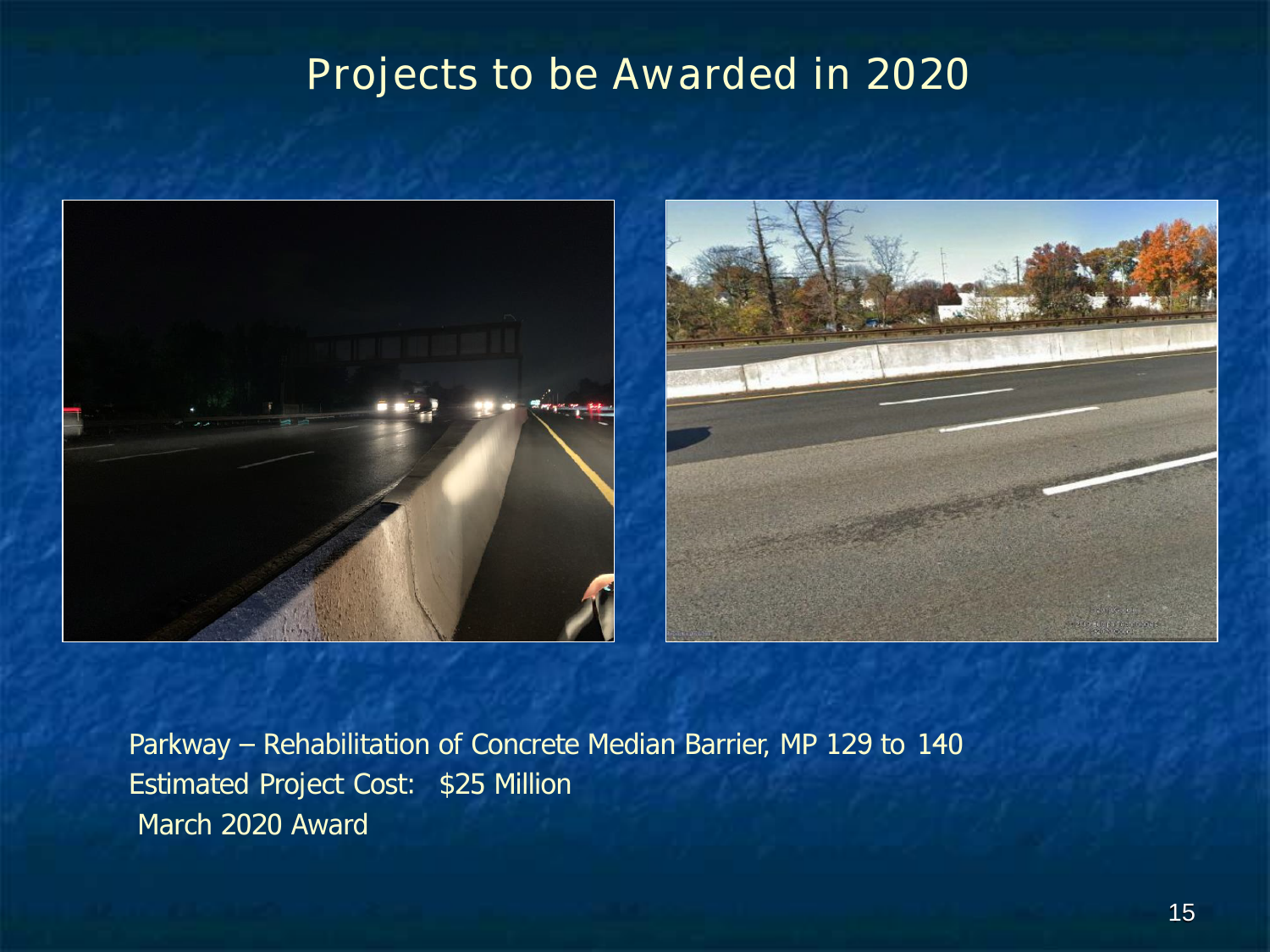

# Projects to be Awarded in 2020

Parkway – Rehabilitation of Concrete Median Barrier, MP 129 to 140
Estimated Project Cost:	$25 Million  March 2020 Award

15